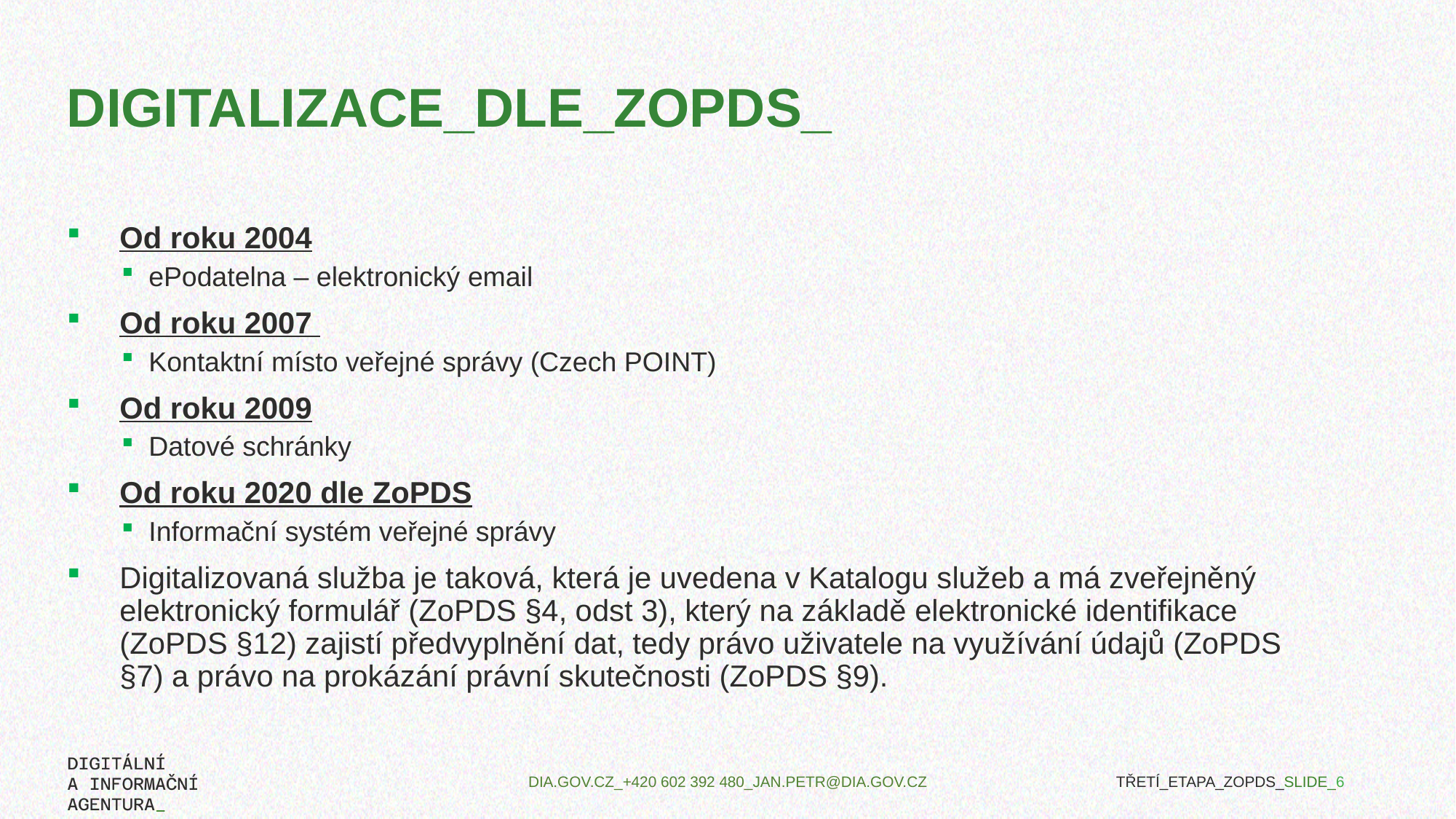

# Digitalizace_dle_ZOPDS_
Od roku 2004
ePodatelna – elektronický email
Od roku 2007
Kontaktní místo veřejné správy (Czech POINT)
Od roku 2009
Datové schránky
Od roku 2020 dle ZoPDS
Informační systém veřejné správy
Digitalizovaná služba je taková, která je uvedena v Katalogu služeb a má zveřejněný elektronický formulář (ZoPDS §4, odst 3), který na základě elektronické identifikace (ZoPDS §12) zajistí předvyplnění dat, tedy právo uživatele na využívání údajů (ZoPDS §7) a právo na prokázání právní skutečnosti (ZoPDS §9).
TŘETÍ_ETAPA_ZOPDS_SLIDE_6
DIA.GOV.CZ_+420 602 392 480_JAN.PETR@DIA.GOV.CZ